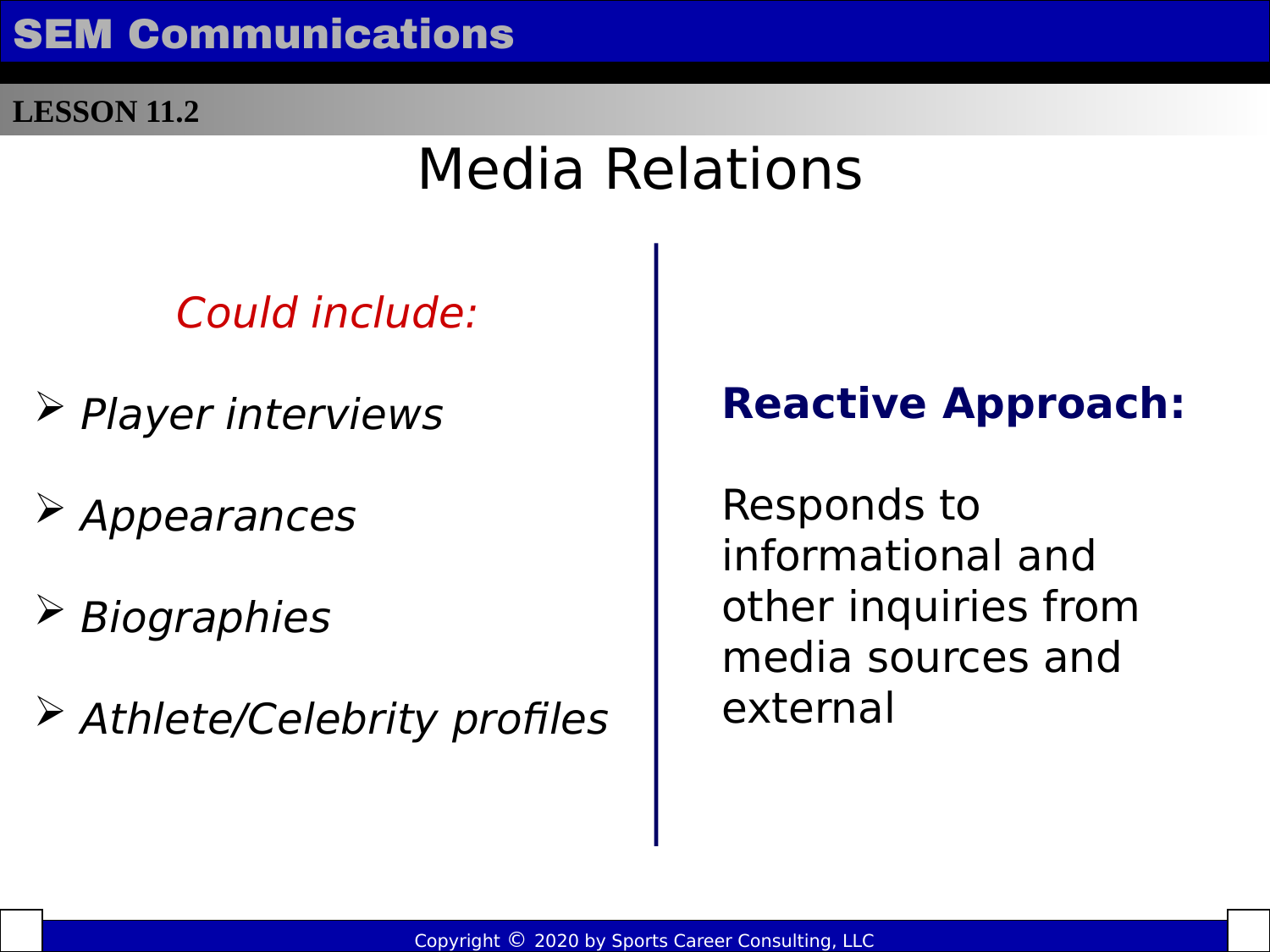

SEM Communications
LESSON 11.2
Media Relations

Could include:

 Player interviews

 Appearances

 Biographies

 Athlete/Celebrity profiles

Reactive Approach:

Responds to informational and other inquiries from media sources and external
Copyright © 2020 by Sports Career Consulting, LLC